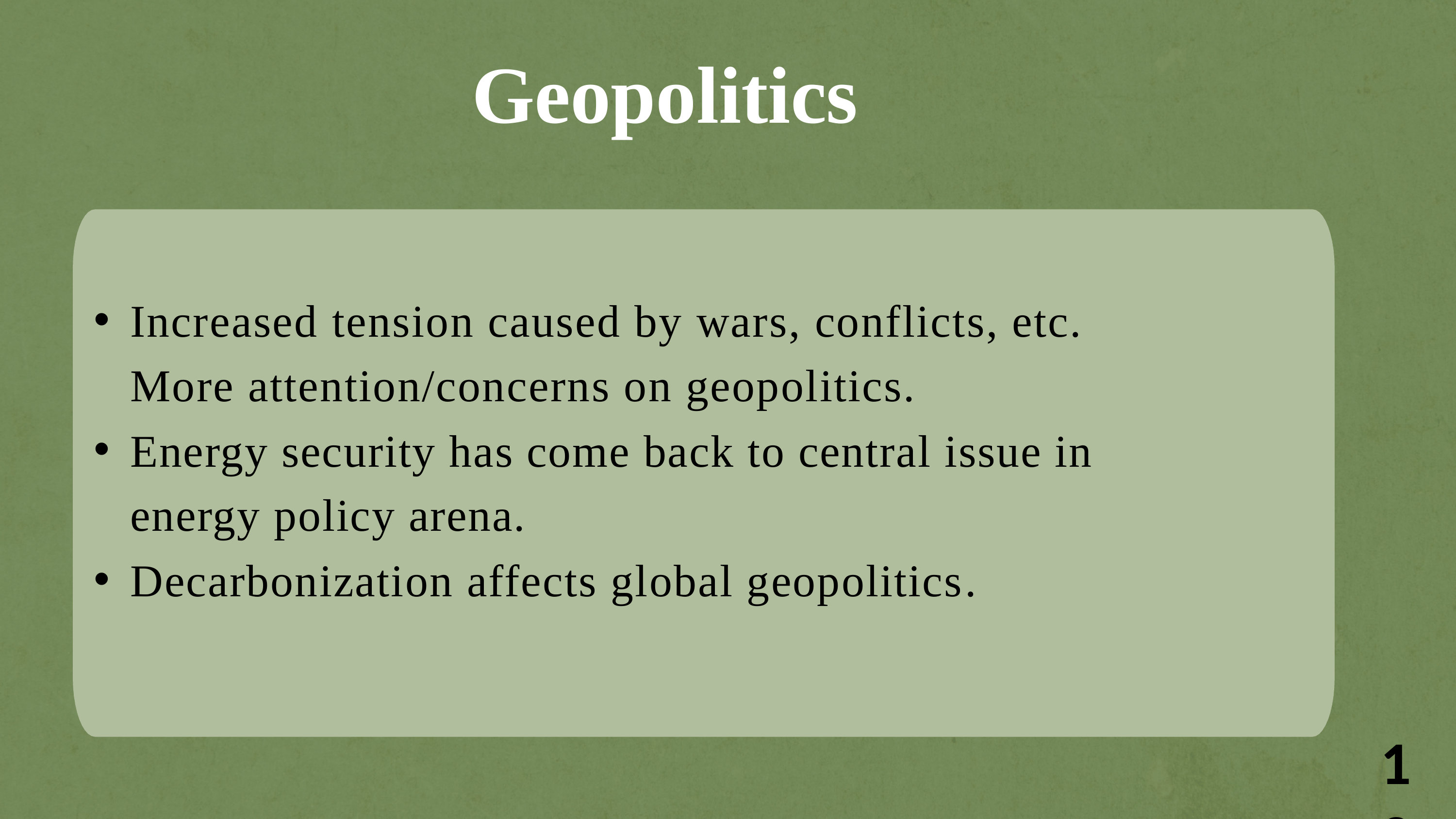

# Geopolitics

Increased tension caused by wars, conflicts, etc. More attention/concerns on geopolitics.
Energy security has come back to central issue in energy policy arena.
Decarbonization affects global geopolitics.

12